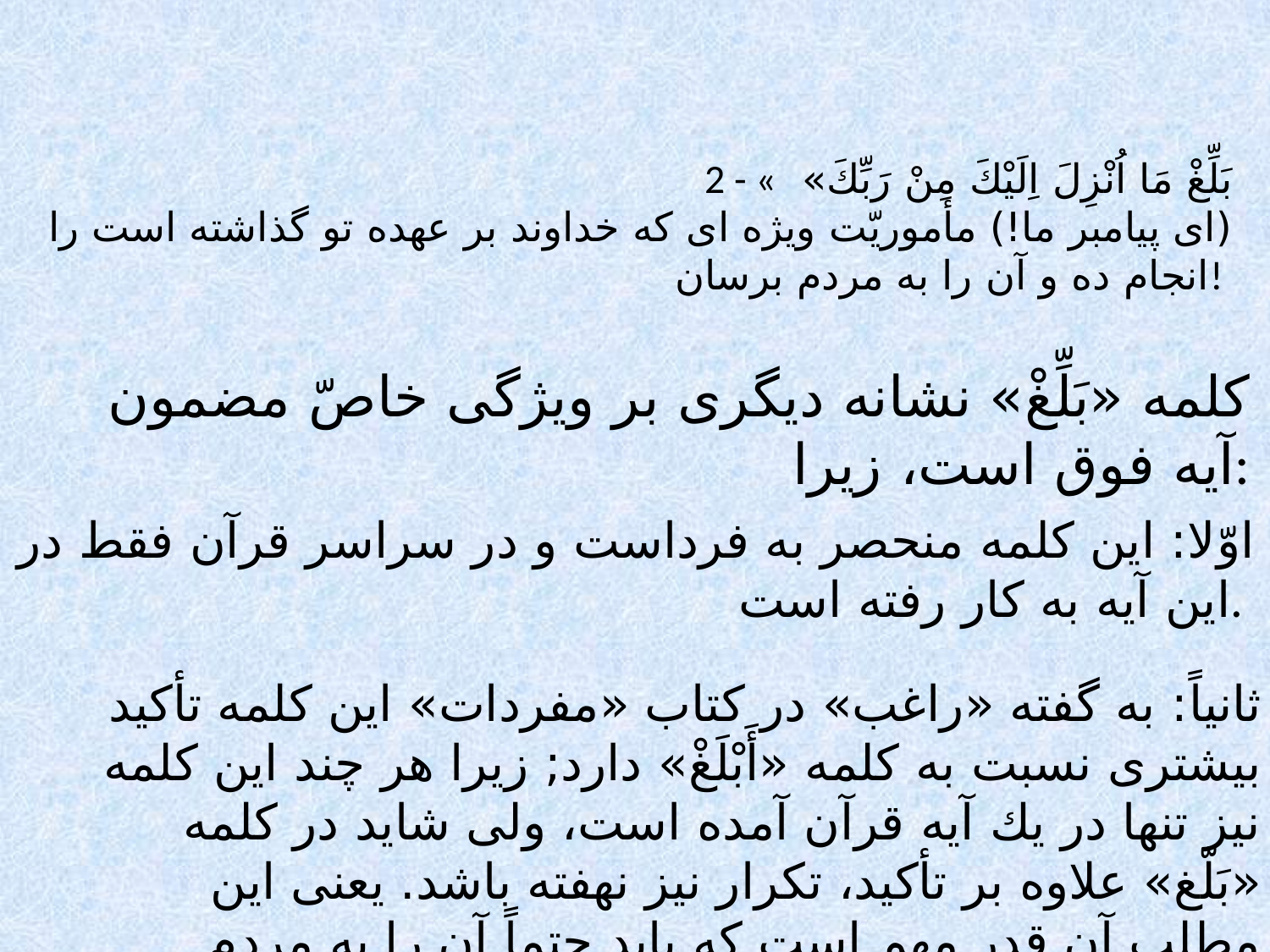

# 2 - «بَلِّغْ مَا اُنْزِلَ اِلَيْكَ مِنْ رَبِّكَ» (اى پيامبر ما!) مأموريّت ويژه اى كه خداوند بر عهده تو گذاشته است را انجام ده و آن را به مردم برسان!
كلمه «بَلِّغْ» نشانه ديگرى بر ويژگى خاصّ مضمون آيه فوق است، زيرا:
اوّلا: اين كلمه منحصر به فرداست و در سراسر قرآن فقط در اين آيه به كار رفته است.
ثانياً: به گفته «راغب» در كتاب «مفردات» اين كلمه تأكيد بيشترى نسبت به كلمه «أَبْلَغْ» دارد; زيرا هر چند اين كلمه نيز تنها در يك آيه قرآن آمده است، ولى شايد در كلمه «بَلّغ» علاوه بر تأكيد، تكرار نيز نهفته باشد. يعنى اين مطلب آن قدر مهم است كه بايد حتماً آن را به مردم برسانى و براى آنها تكرار كنى